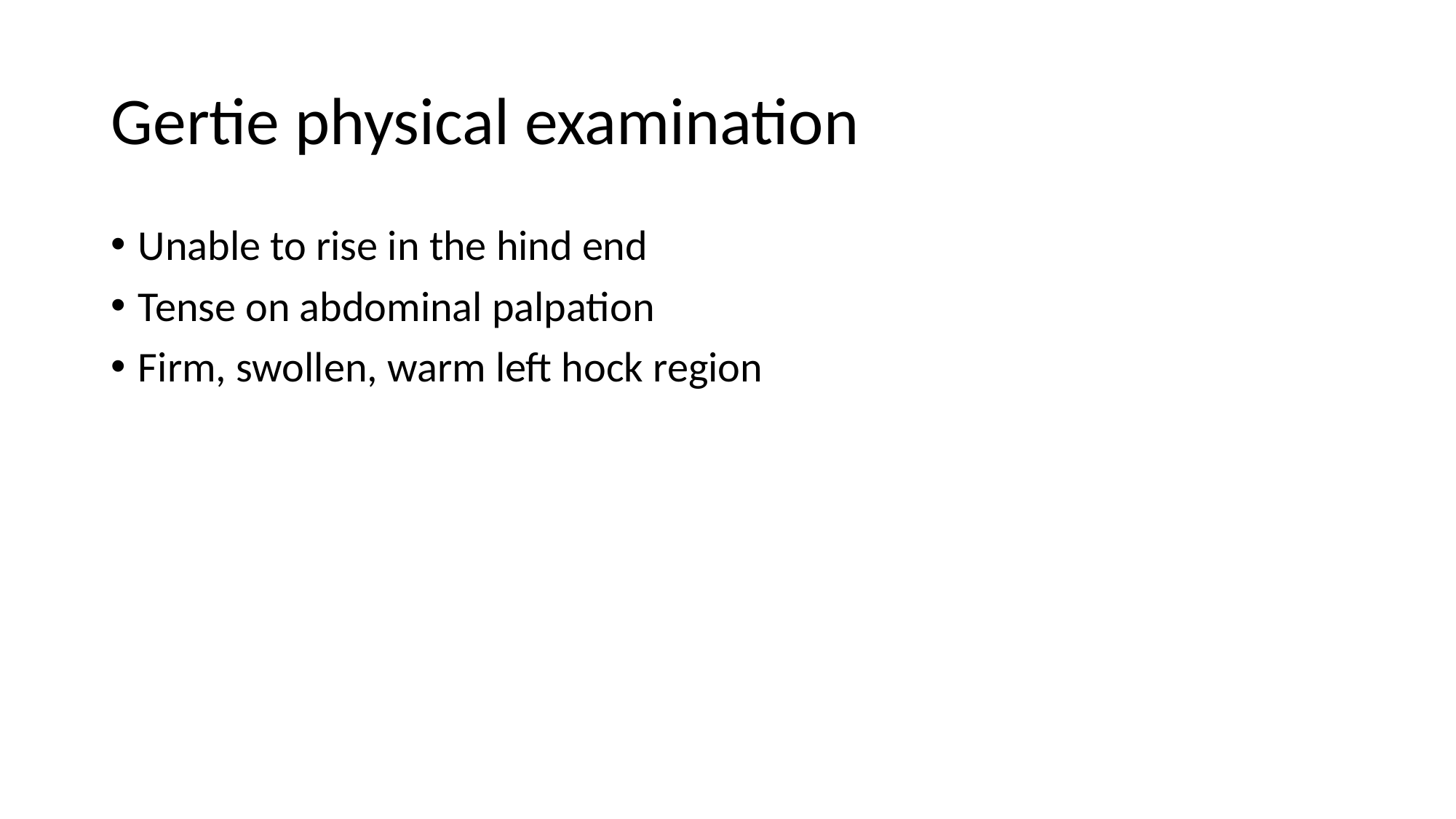

# Gertie physical examination
Unable to rise in the hind end
Tense on abdominal palpation
Firm, swollen, warm left hock region